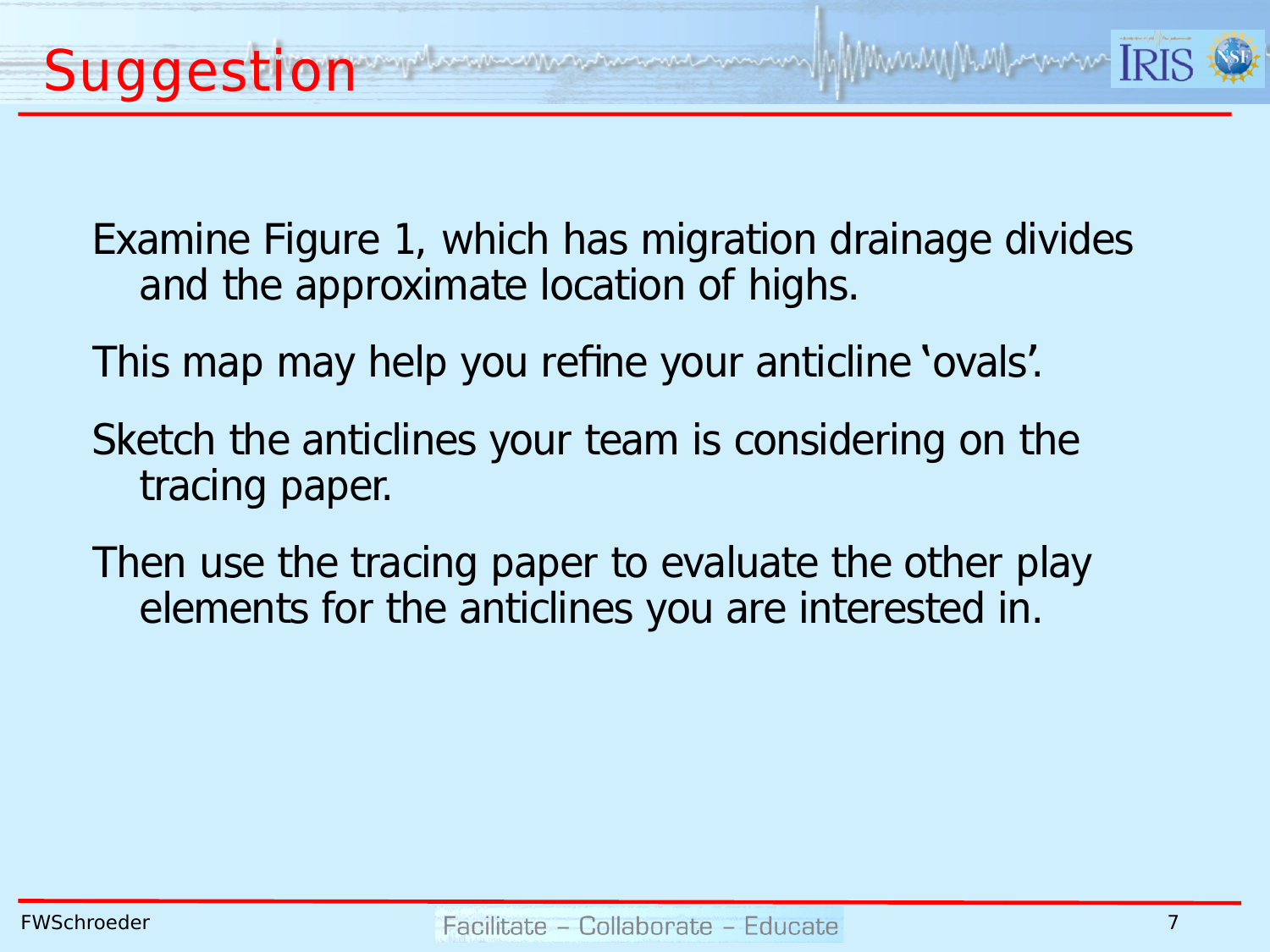

# Suggestion
Examine Figure 1, which has migration drainage divides and the approximate location of highs.
This map may help you refine your anticline ‘ovals’.
Sketch the anticlines your team is considering on the tracing paper.
Then use the tracing paper to evaluate the other play elements for the anticlines you are interested in.